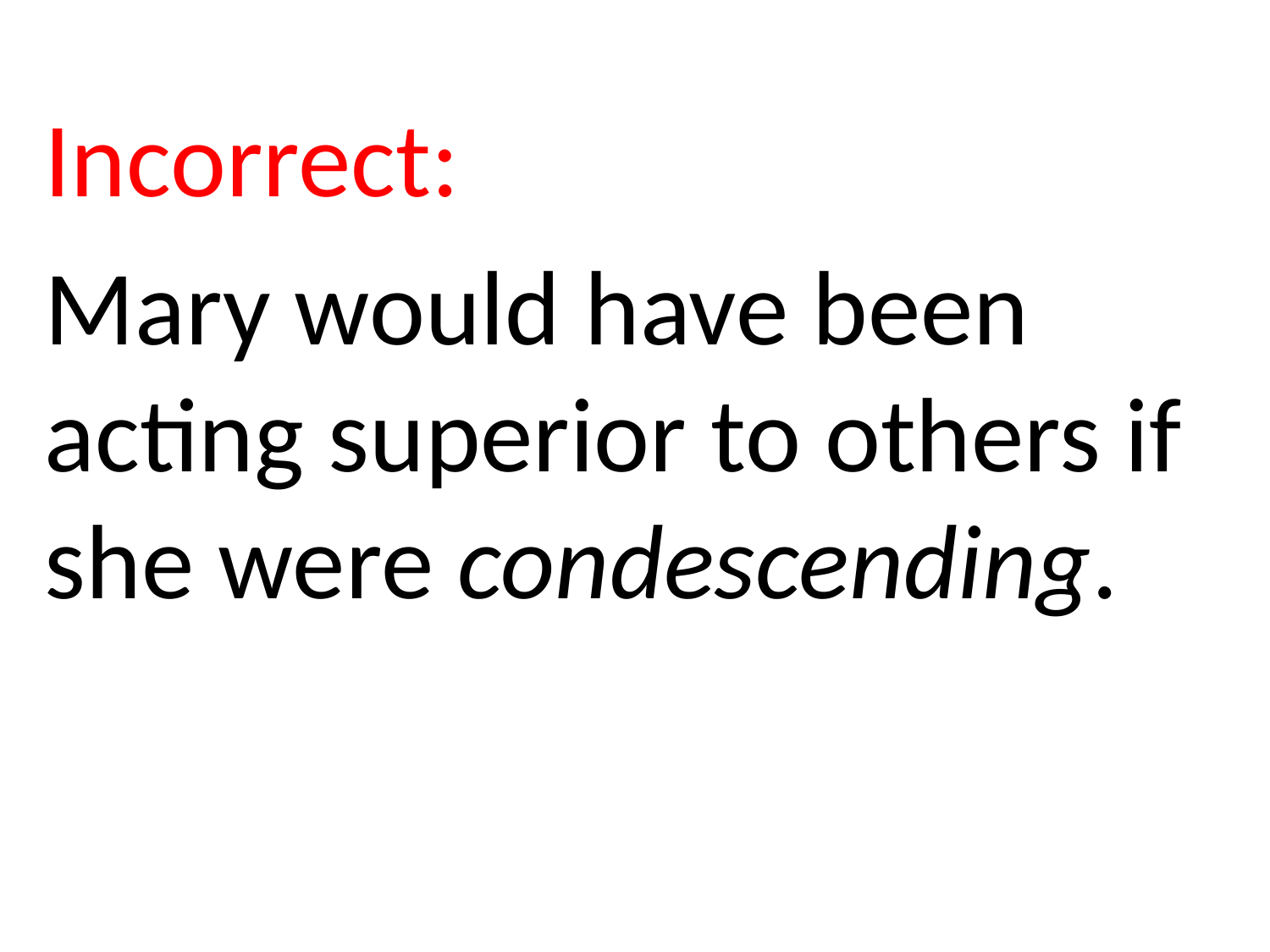

Incorrect:
Mary would have been acting superior to others if she were condescending.